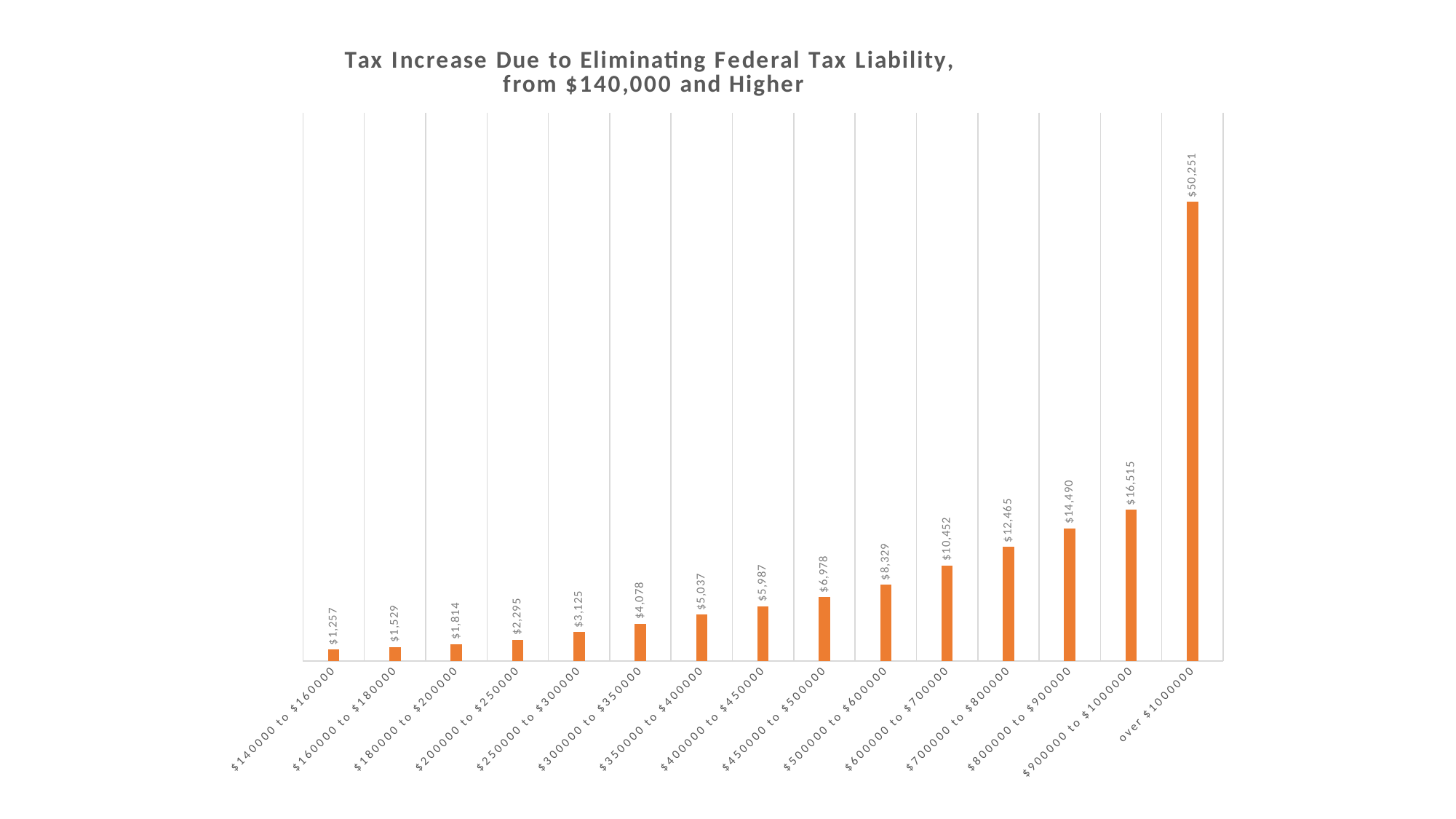

### Chart: Tax Increase Due to Eliminating Federal Tax Liability,
from $140,000 and Higher

| Category | Tax Increase Due to Eliminating Federal Tax Liability |
|---|---|
| $140000 to $160000 | 1257.14575272148 |
| $160000 to $180000 | 1528.631858399257 |
| $180000 to $200000 | 1813.766937963945 |
| $200000 to $250000 | 2294.660029919125 |
| $250000 to $300000 | 3124.649828203295 |
| $300000 to $350000 | 4077.521513859273 |
| $350000 to $400000 | 5036.900986672901 |
| $400000 to $450000 | 5986.66794820717 |
| $450000 to $500000 | 6978.04434198747 |
| $500000 to $600000 | 8329.027172792848 |
| $600000 to $700000 | 10451.84030612245 |
| $700000 to $800000 | 12464.68815597075 |
| $800000 to $900000 | 14489.81312056737 |
| $900000 to $1000000 | 16514.81074626865 |
| over $1000000 | 50250.56920202663 |